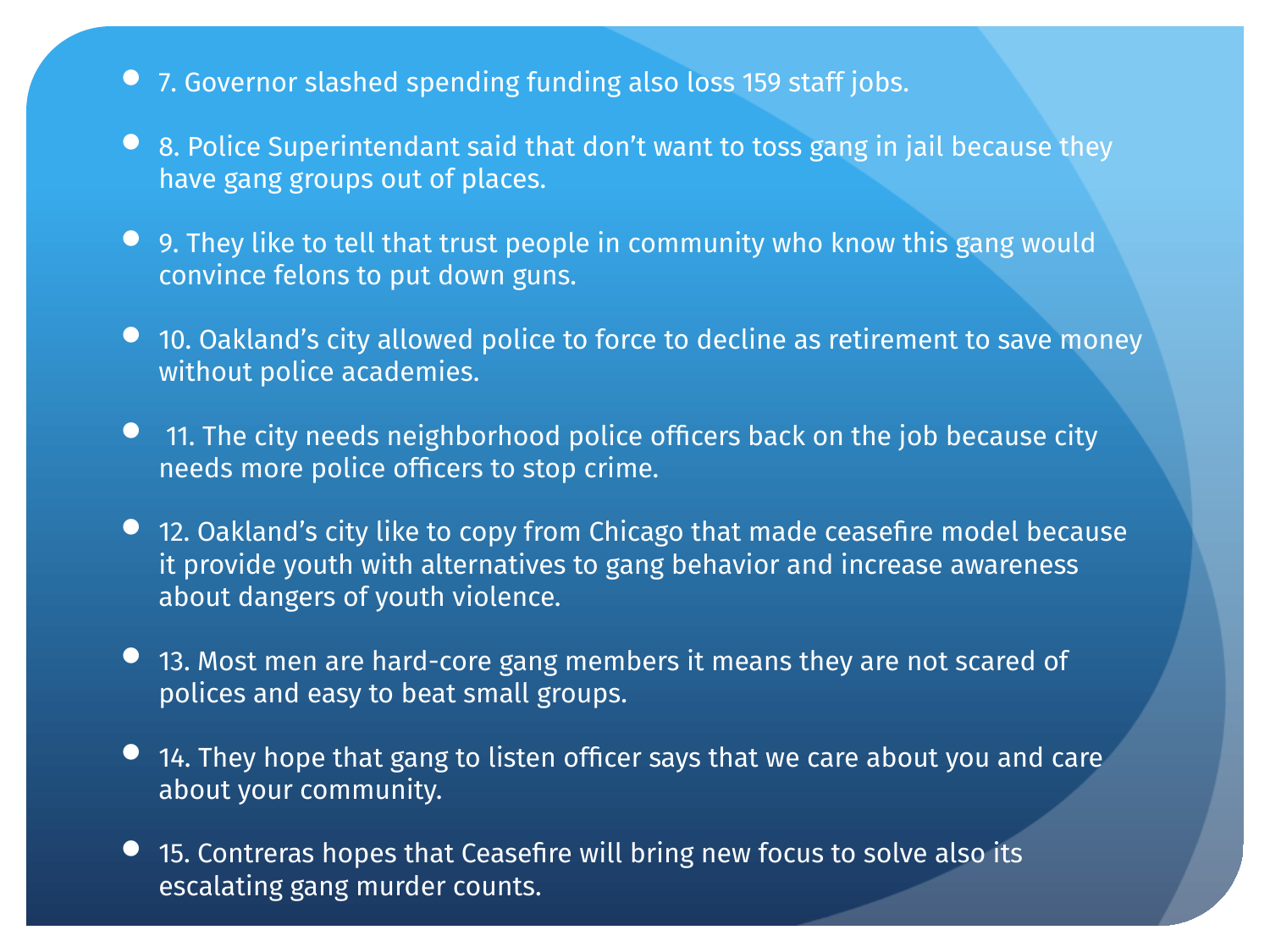

7. Governor slashed spending funding also loss 159 staff jobs.
8. Police Superintendant said that don’t want to toss gang in jail because they have gang groups out of places.
9. They like to tell that trust people in community who know this gang would convince felons to put down guns.
10. Oakland’s city allowed police to force to decline as retirement to save money without police academies.
 11. The city needs neighborhood police officers back on the job because city needs more police officers to stop crime.
12. Oakland’s city like to copy from Chicago that made ceasefire model because it provide youth with alternatives to gang behavior and increase awareness about dangers of youth violence.
13. Most men are hard-core gang members it means they are not scared of polices and easy to beat small groups.
14. They hope that gang to listen officer says that we care about you and care about your community.
15. Contreras hopes that Ceasefire will bring new focus to solve also its escalating gang murder counts.